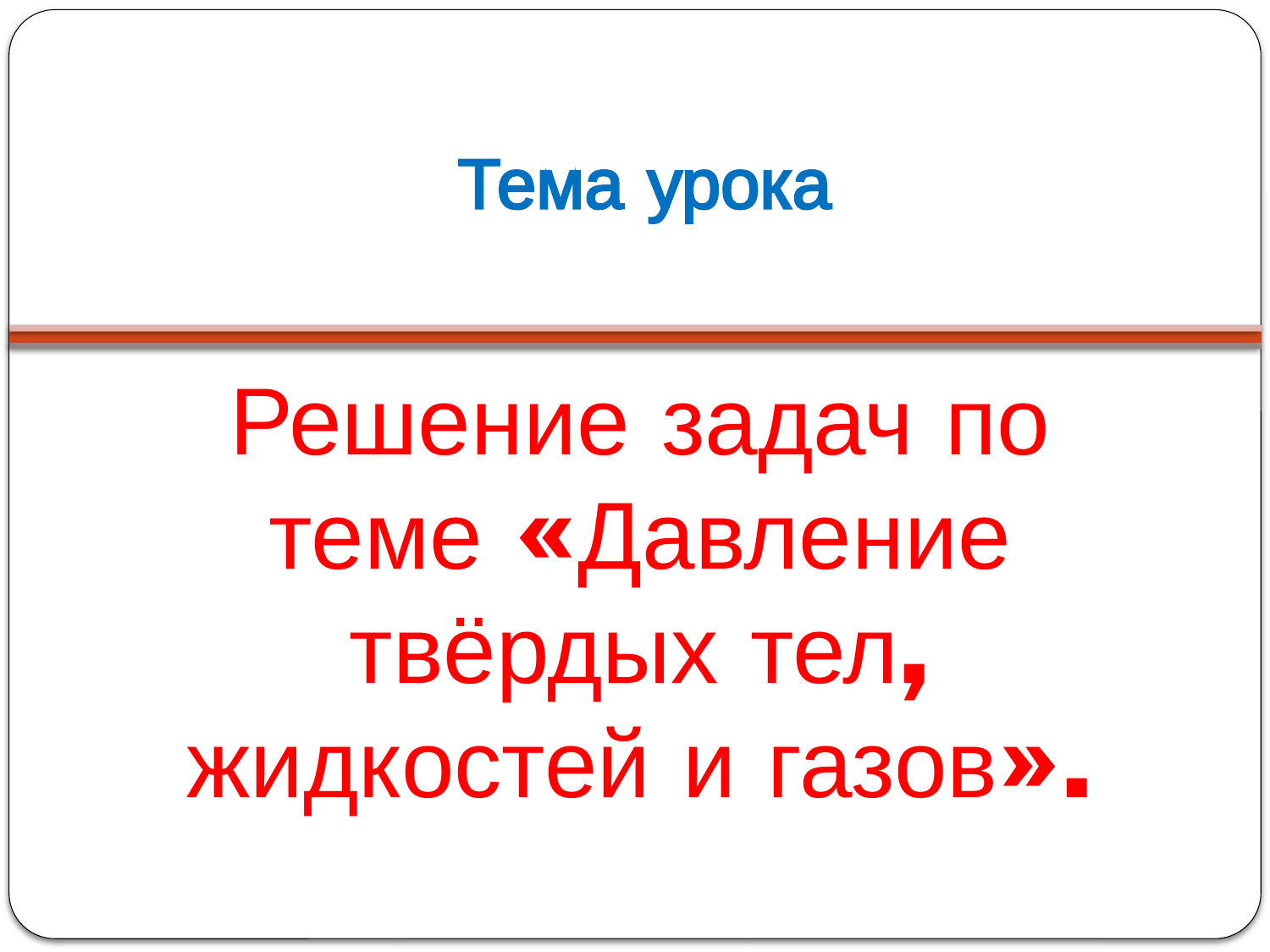

# Тема урока
Решение задач по теме «Давление твёрдых тел, жидкостей и газов».